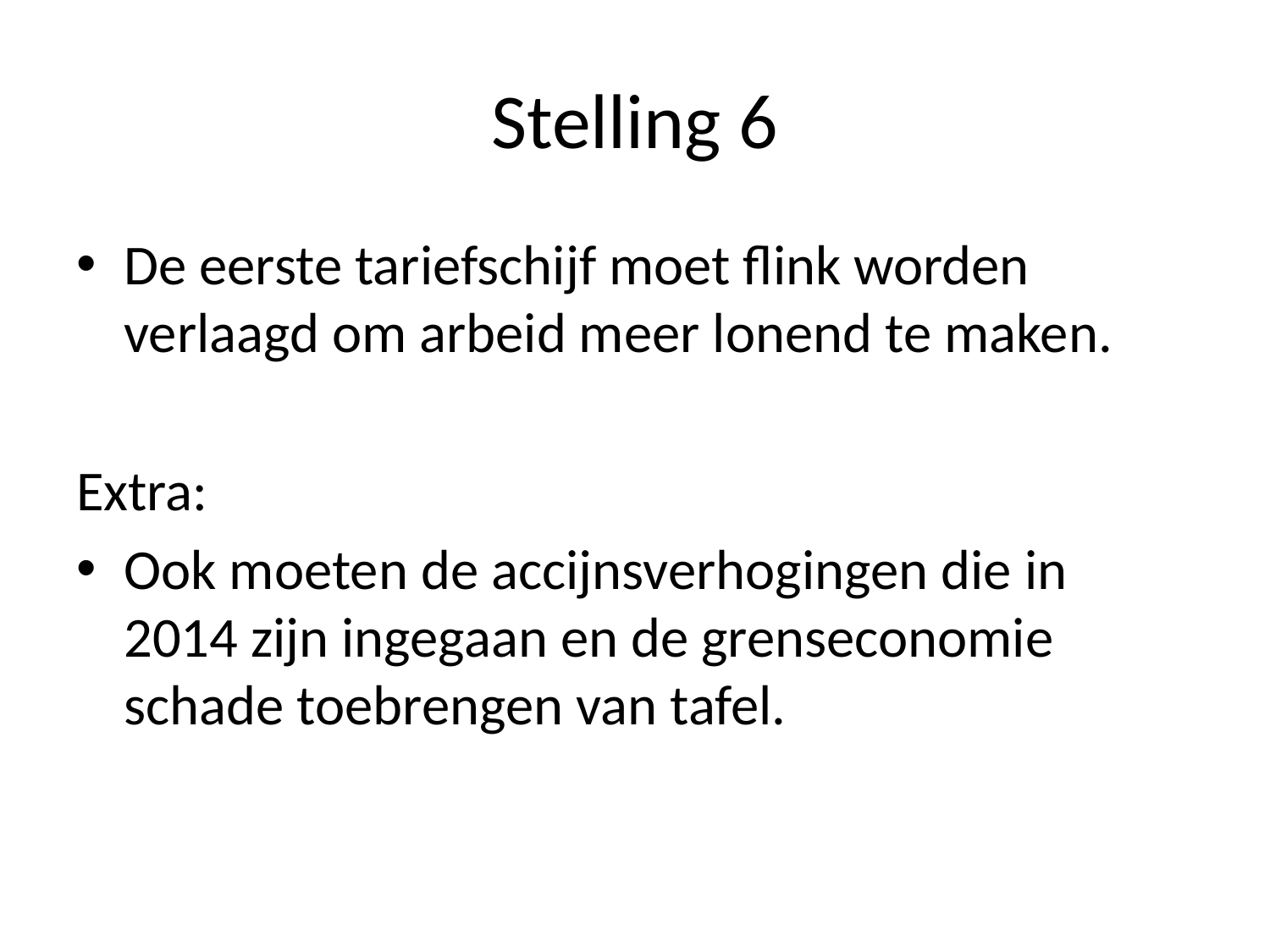

# Stelling 6
De eerste tariefschijf moet flink worden verlaagd om arbeid meer lonend te maken.

Extra:
Ook moeten de accijnsverhogingen die in 2014 zijn ingegaan en de grenseconomie schade toebrengen van tafel.